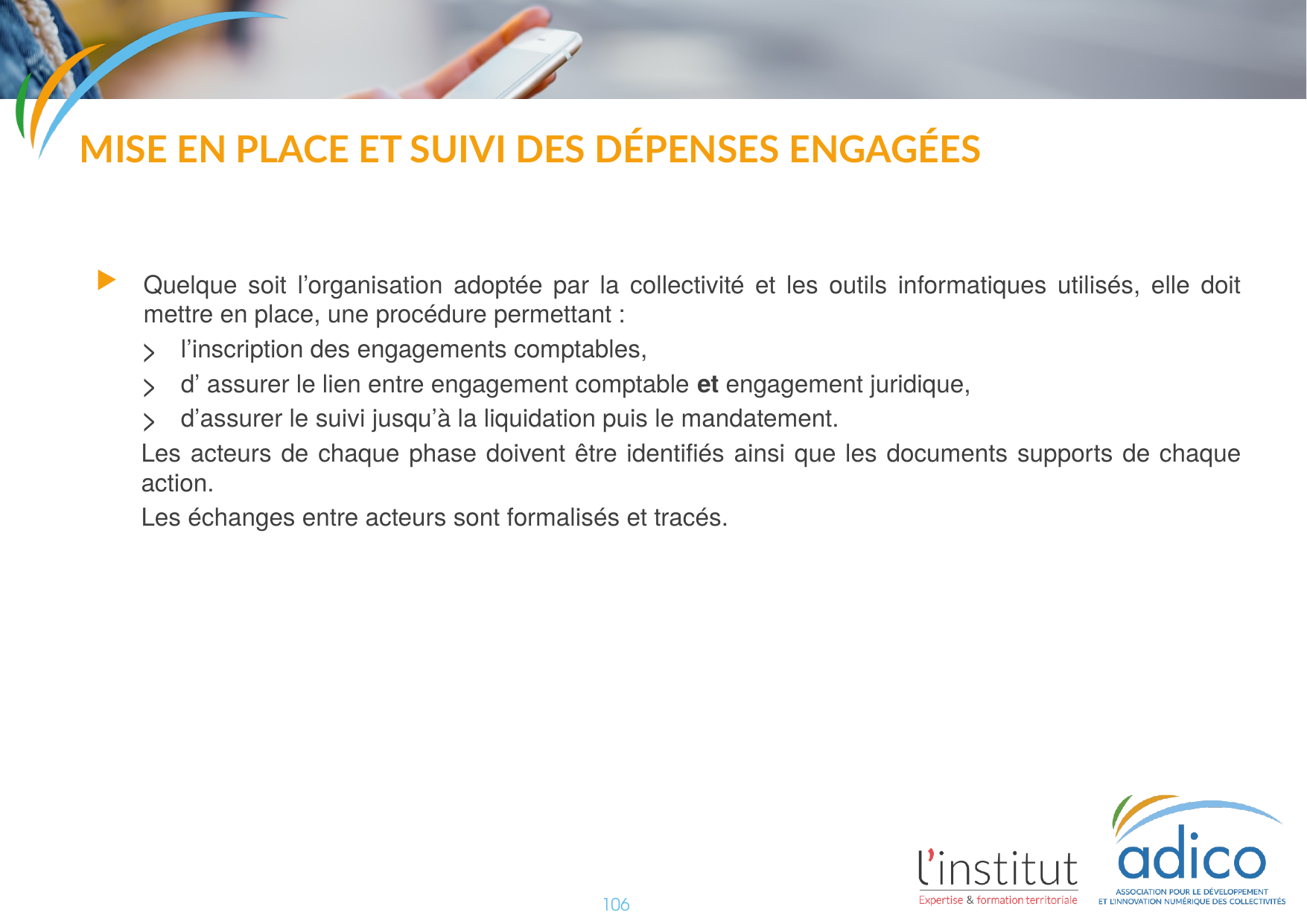

# MISE EN PLACE ET SUIVI DES Dépenses engagées
Quelque soit l’organisation adoptée par la collectivité et les outils informatiques utilisés, elle doit mettre en place, une procédure permettant :
l’inscription des engagements comptables,
d’ assurer le lien entre engagement comptable et engagement juridique,
d’assurer le suivi jusqu’à la liquidation puis le mandatement.
Les acteurs de chaque phase doivent être identifiés ainsi que les documents supports de chaque action.
Les échanges entre acteurs sont formalisés et tracés.